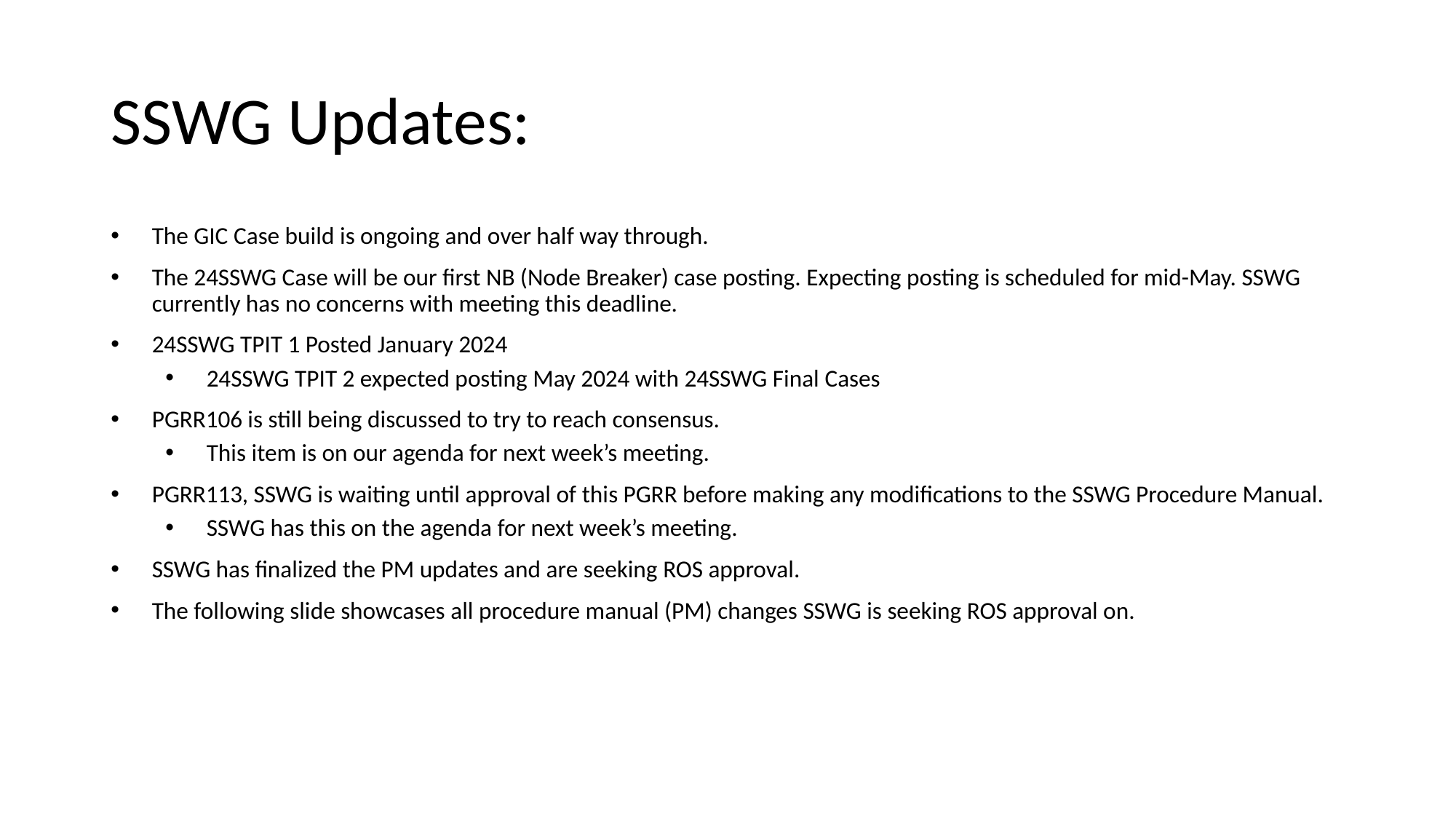

# SSWG Updates:
The GIC Case build is ongoing and over half way through.
The 24SSWG Case will be our first NB (Node Breaker) case posting. Expecting posting is scheduled for mid-May. SSWG currently has no concerns with meeting this deadline.
24SSWG TPIT 1 Posted January 2024
24SSWG TPIT 2 expected posting May 2024 with 24SSWG Final Cases
PGRR106 is still being discussed to try to reach consensus.
This item is on our agenda for next week’s meeting.
PGRR113, SSWG is waiting until approval of this PGRR before making any modifications to the SSWG Procedure Manual.
SSWG has this on the agenda for next week’s meeting.
SSWG has finalized the PM updates and are seeking ROS approval.
The following slide showcases all procedure manual (PM) changes SSWG is seeking ROS approval on.